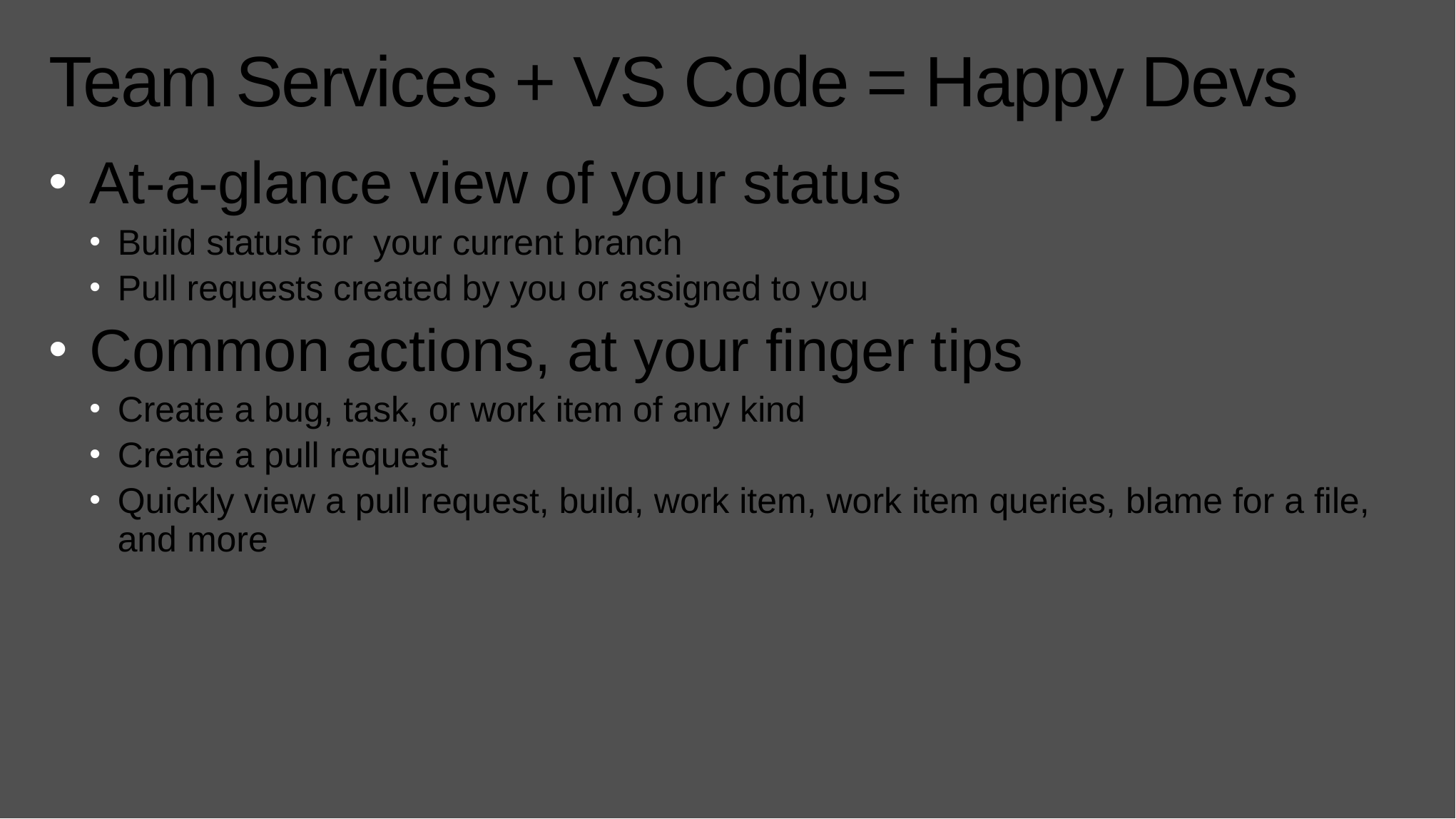

# Team Services + VS Code = Happy Devs
At-a-glance view of your status
Build status for  your current branch
Pull requests created by you or assigned to you
Common actions, at your finger tips
Create a bug, task, or work item of any kind
Create a pull request
Quickly view a pull request, build, work item, work item queries, blame for a file, and more